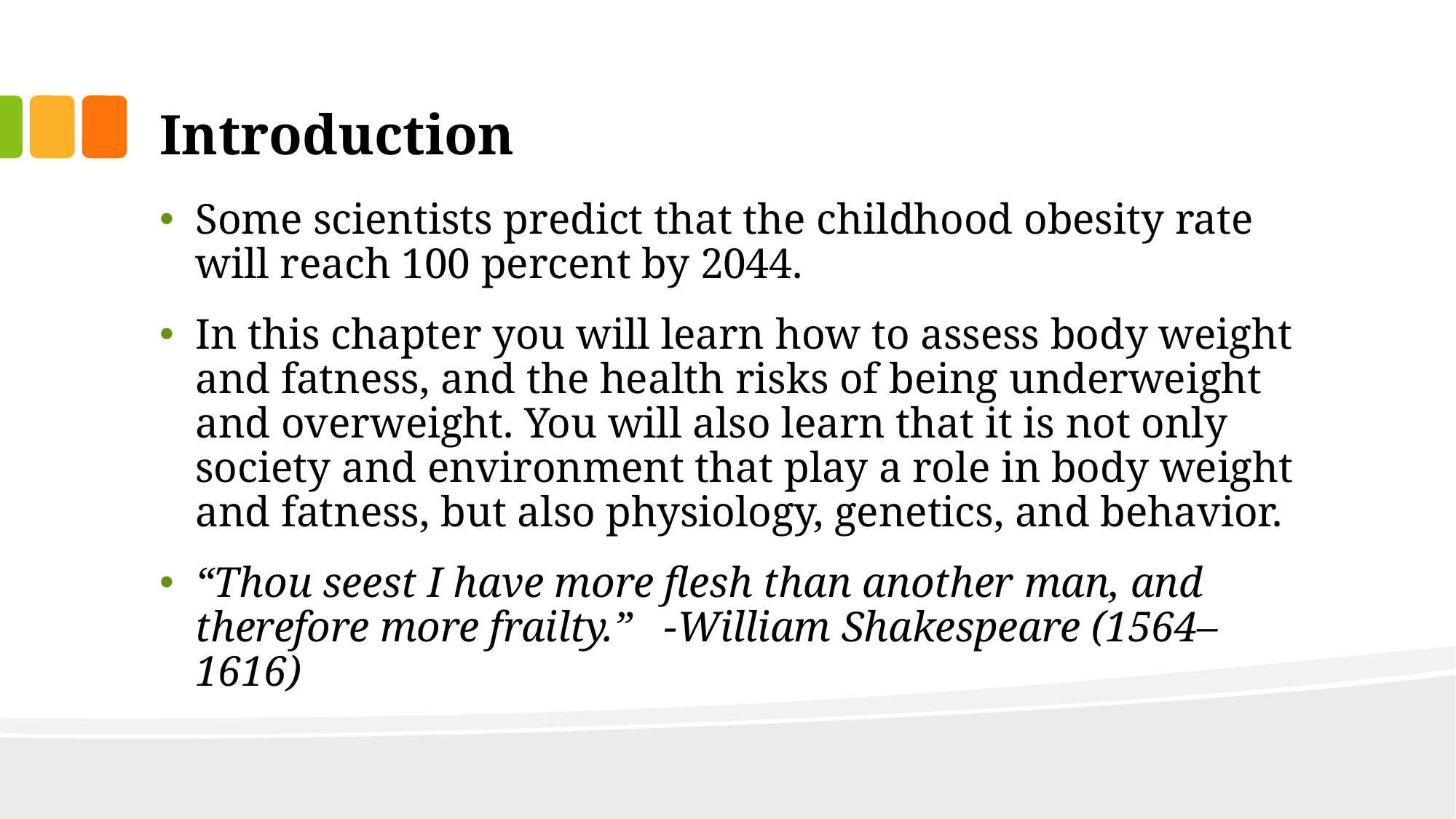

# Introduction
Some scientists predict that the childhood obesity rate will reach 100 percent by 2044.
In this chapter you will learn how to assess body weight and fatness, and the health risks of being underweight and overweight. You will also learn that it is not only society and environment that play a role in body weight and fatness, but also physiology, genetics, and behavior.
“Thou seest I have more flesh than another man, and therefore more frailty.”   -William Shakespeare (1564–1616)